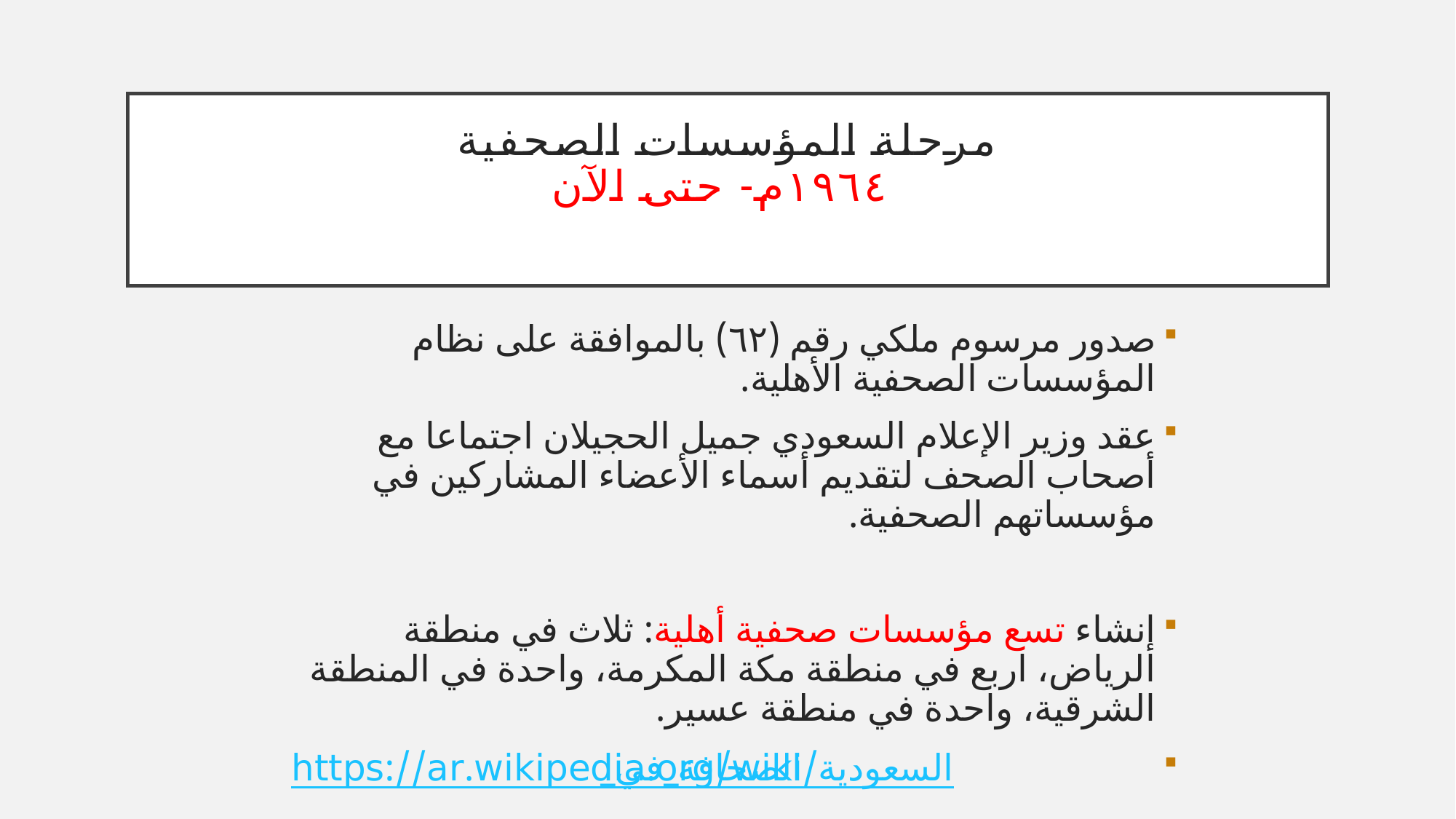

# مرحلة المؤسسات الصحفية ١٩٦٤م- حتى الآن
صدور مرسوم ملكي رقم (٦٢) بالموافقة على نظام المؤسسات الصحفية الأهلية.
عقد وزير الإعلام السعودي جميل الحجيلان اجتماعا مع أصحاب الصحف لتقديم أسماء الأعضاء المشاركين في مؤسساتهم الصحفية.

إنشاء تسع مؤسسات صحفية أهلية: ثلاث في منطقة الرياض، اربع في منطقة مكة المكرمة، واحدة في المنطقة الشرقية، واحدة في منطقة عسير.
https://ar.wikipedia.org/wiki/الصحافة_في_السعودية